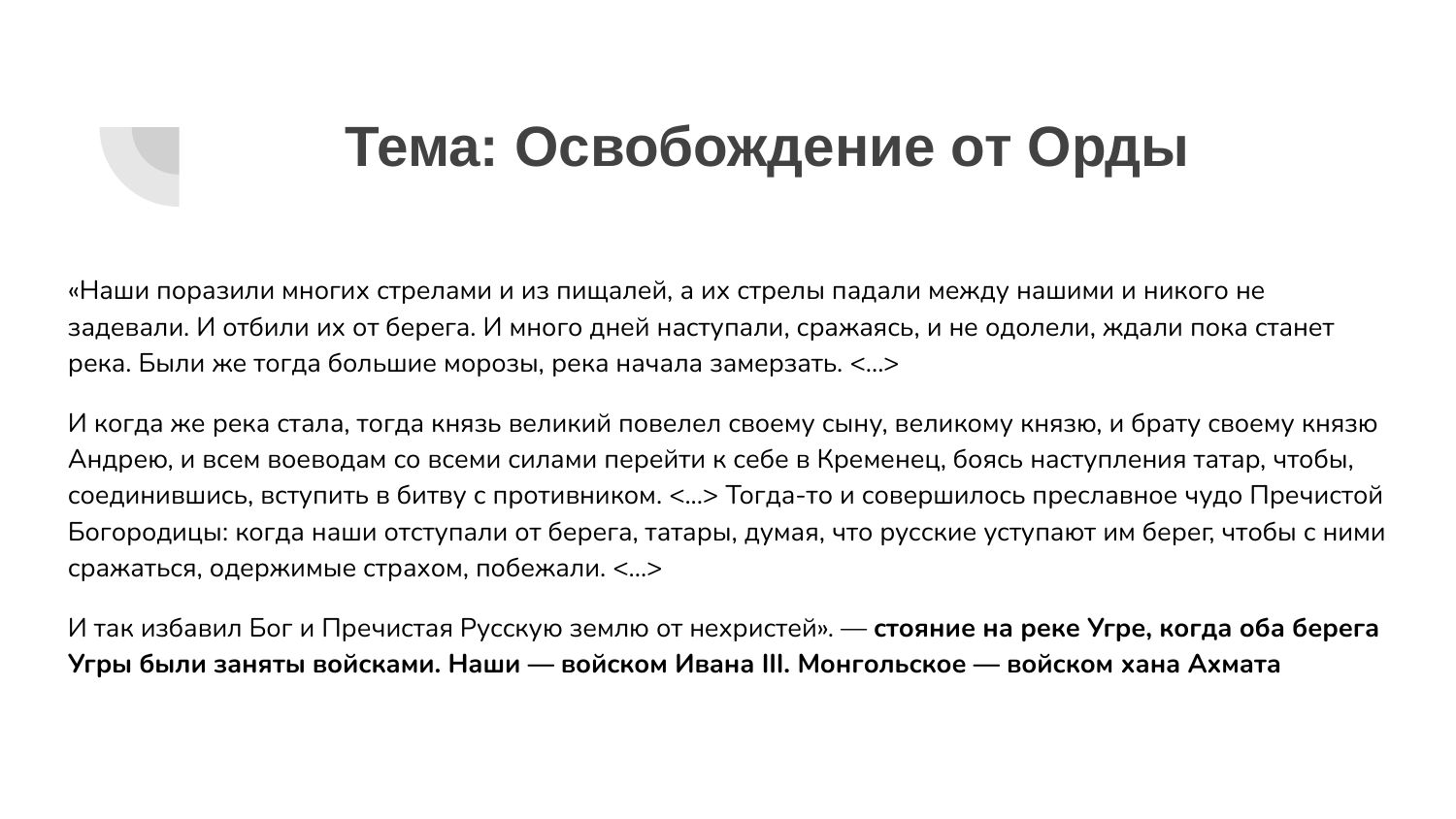

# Тема: Освобождение от Орды
«Наши поразили многих стрелами и из пищалей, а их стрелы падали между нашими и никого не задевали. И отбили их от берега. И много дней наступали, сражаясь, и не одолели, ждали пока станет река. Были же тогда большие морозы, река начала замерзать. <...>
И когда же река стала, тогда князь великий повелел своему сыну, великому князю, и брату своему князю Андрею, и всем воеводам со всеми силами перейти к себе в Кременец, боясь наступления татар, чтобы, соединившись, вступить в битву с противником. <...> Тогда-то и совершилось преславное чудо Пречистой Богородицы: когда наши отступали от берега, татары, думая, что русские уступают им берег, чтобы с ними сражаться, одержимые страхом, побежали. <...>
И так избавил Бог и Пречистая Русскую землю от нехристей». — стояние на реке Угре, когда оба берега Угры были заняты войсками. Наши — войском Ивана III. Монгольское — войском хана Ахмата